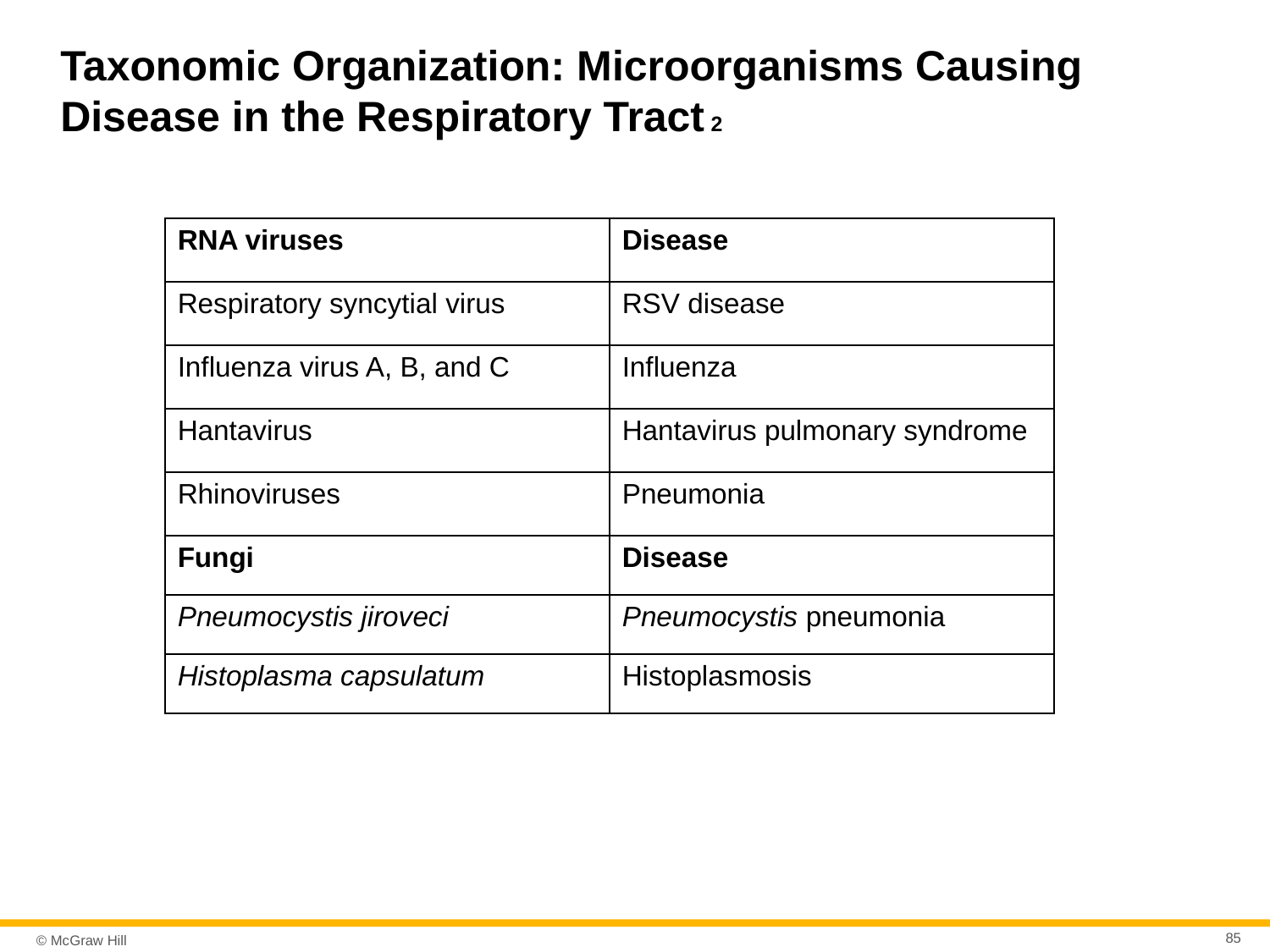

# Taxonomic Organization: Microorganisms Causing Disease in the Respiratory Tract 2
| RNA viruses | Disease |
| --- | --- |
| Respiratory syncytial virus | RSV disease |
| Influenza virus A, B, and C | Influenza |
| Hantavirus | Hantavirus pulmonary syndrome |
| Rhinoviruses | Pneumonia |
| Fungi | Disease |
| --- | --- |
| Pneumocystis jiroveci | Pneumocystis pneumonia |
| Histoplasma capsulatum | Histoplasmosis |